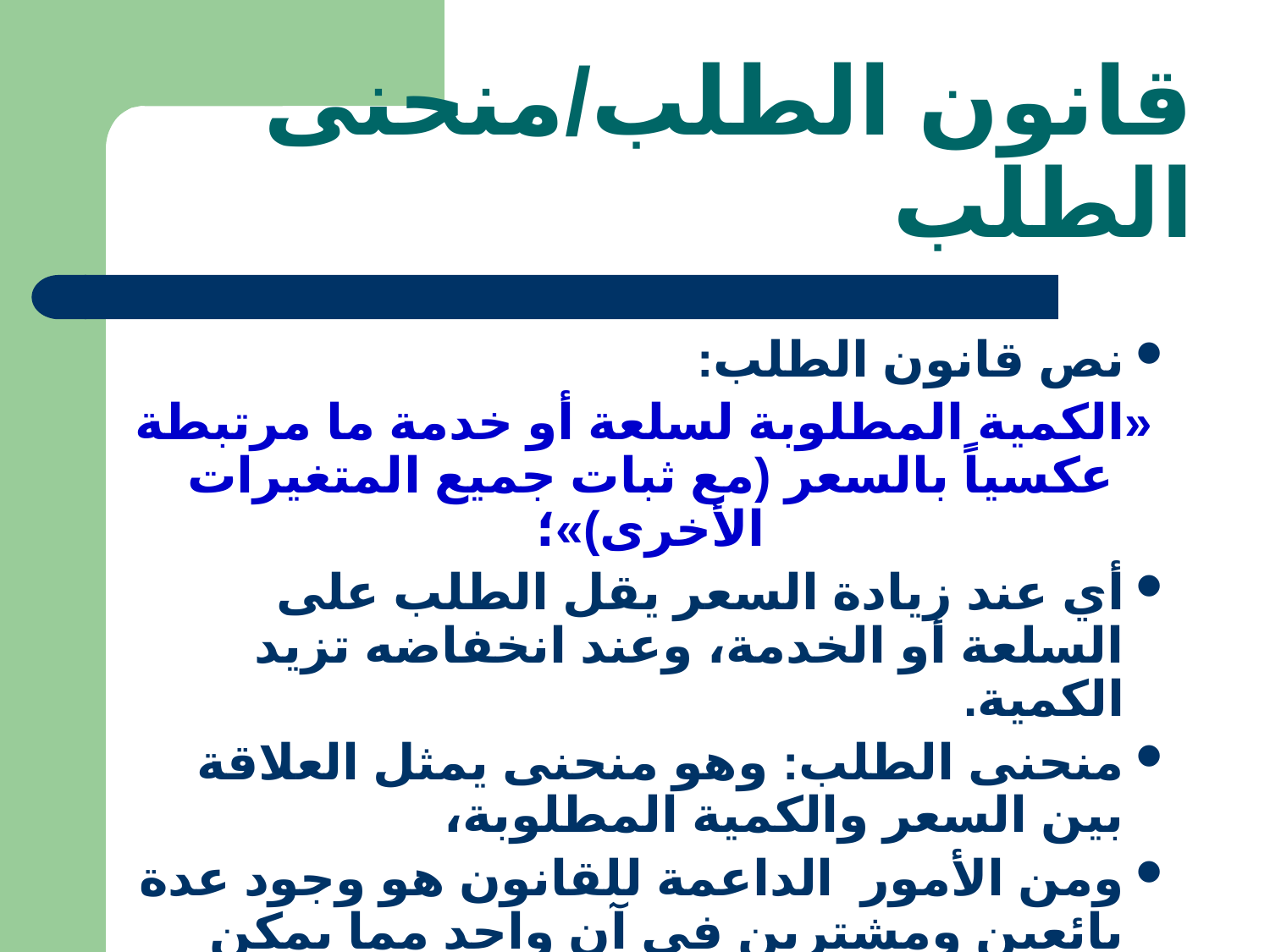

# قانون الطلب/منحنى الطلب
نص قانون الطلب:
 «الكمية المطلوبة لسلعة أو خدمة ما مرتبطة عكسياً بالسعر (مع ثبات جميع المتغيرات الأخرى)»؛
أي عند زيادة السعر يقل الطلب على السلعة أو الخدمة، وعند انخفاضه تزيد الكمية.
منحنى الطلب: وهو منحنى يمثل العلاقة بين السعر والكمية المطلوبة،
ومن الأمور  الداعمة للقانون هو وجود عدة بائعين ومشترين في آن واحد مما يمكن البائع والمشتري من عملية الشراء وبالتالي نشوء القانون